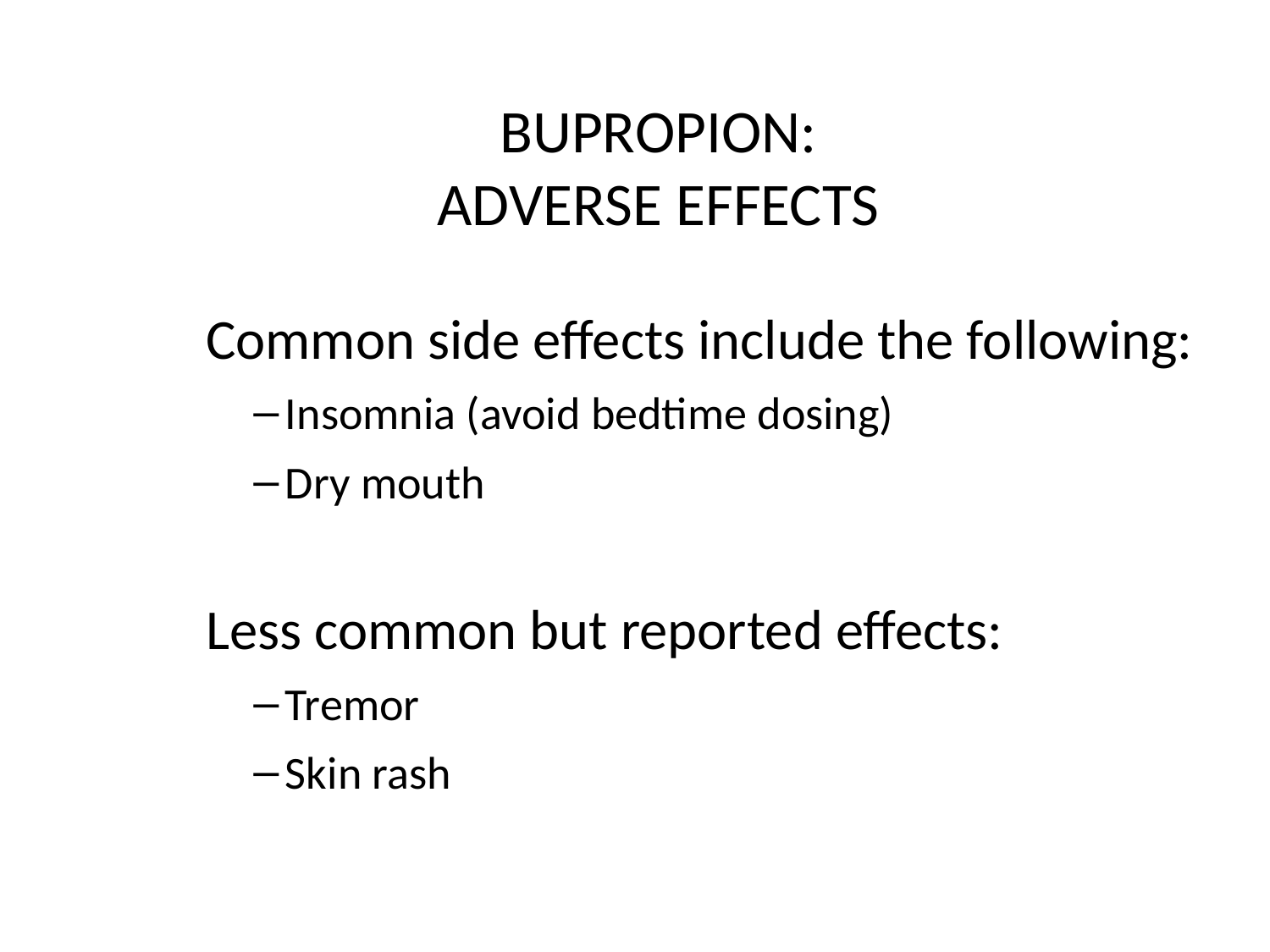

BUPROPION:
ADVERSE EFFECTS
Common side effects include the following:
Insomnia (avoid bedtime dosing)
Dry mouth

Less common but reported effects:
Tremor
Skin rash